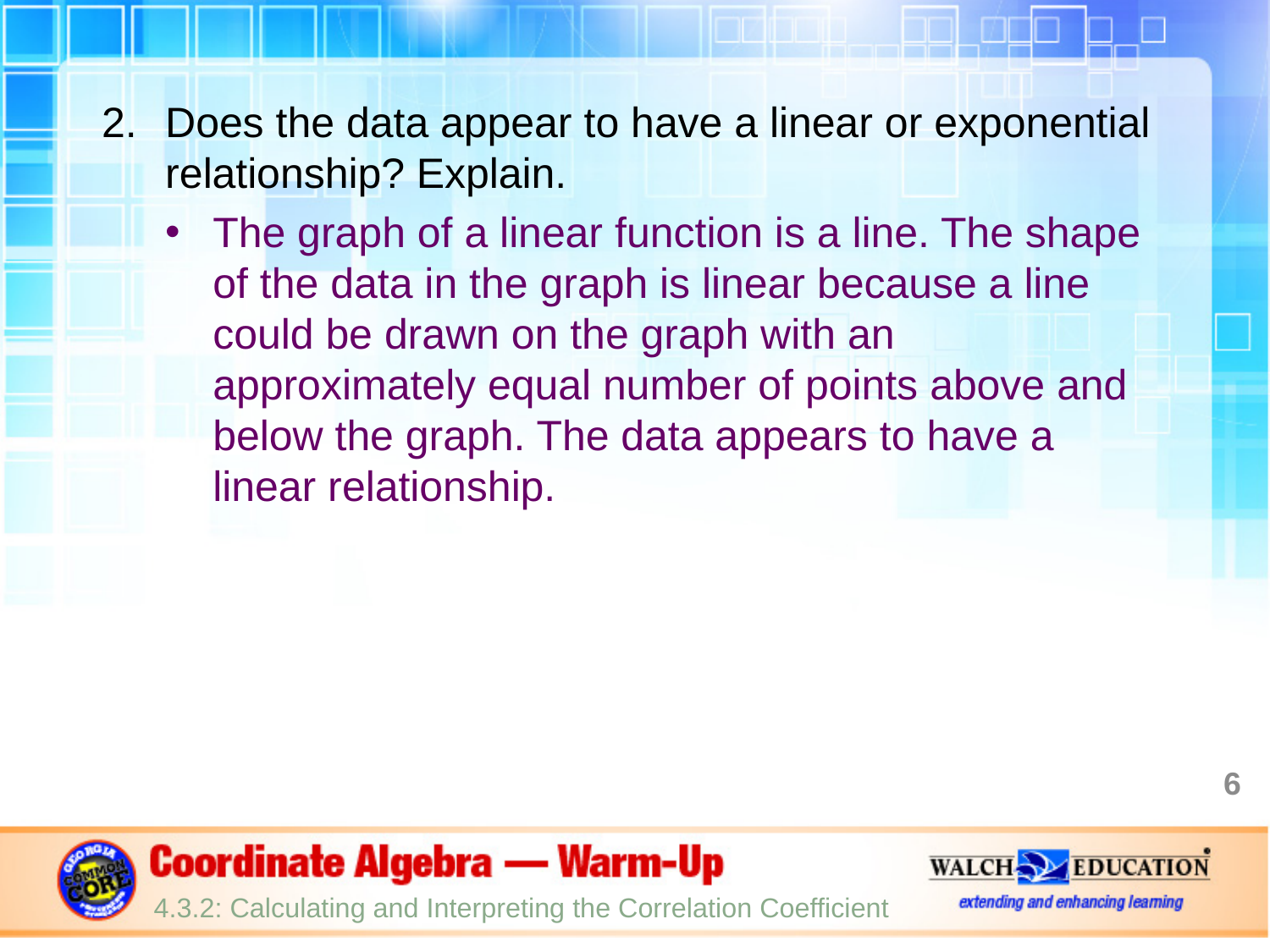

Does the data appear to have a linear or exponential relationship? Explain.
The graph of a linear function is a line. The shape of the data in the graph is linear because a line could be drawn on the graph with an approximately equal number of points above and below the graph. The data appears to have a linear relationship.
6
4.3.2: Calculating and Interpreting the Correlation Coefficient